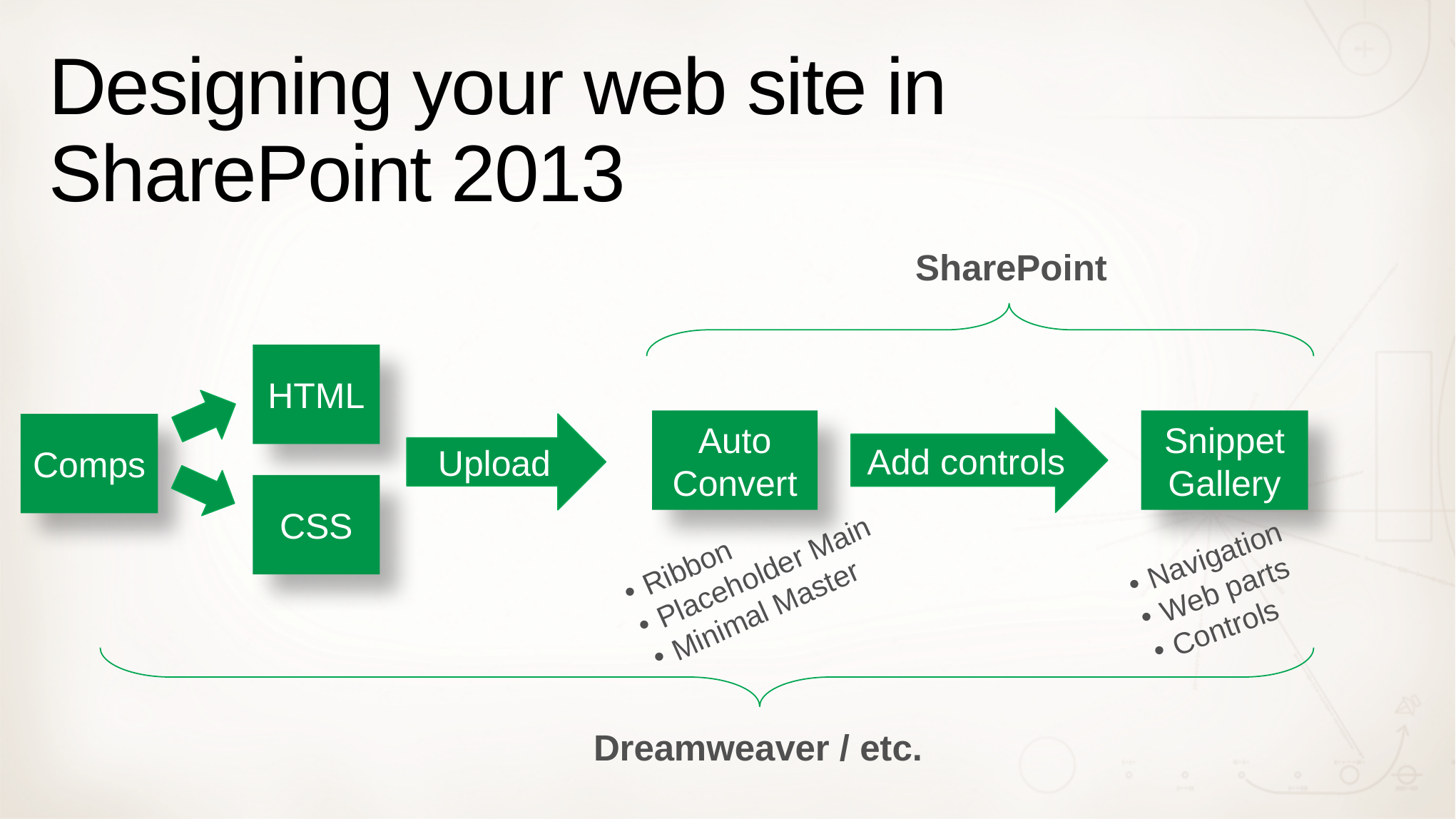

# Designing your web site in SharePoint 2013

SharePoint
HTML

Add controls
Auto Convert
Snippet
Gallery
Comps
Upload

CSS
Navigation
Web parts
Controls
Ribbon
Placeholder Main
Minimal Master
Dreamweaver / etc.